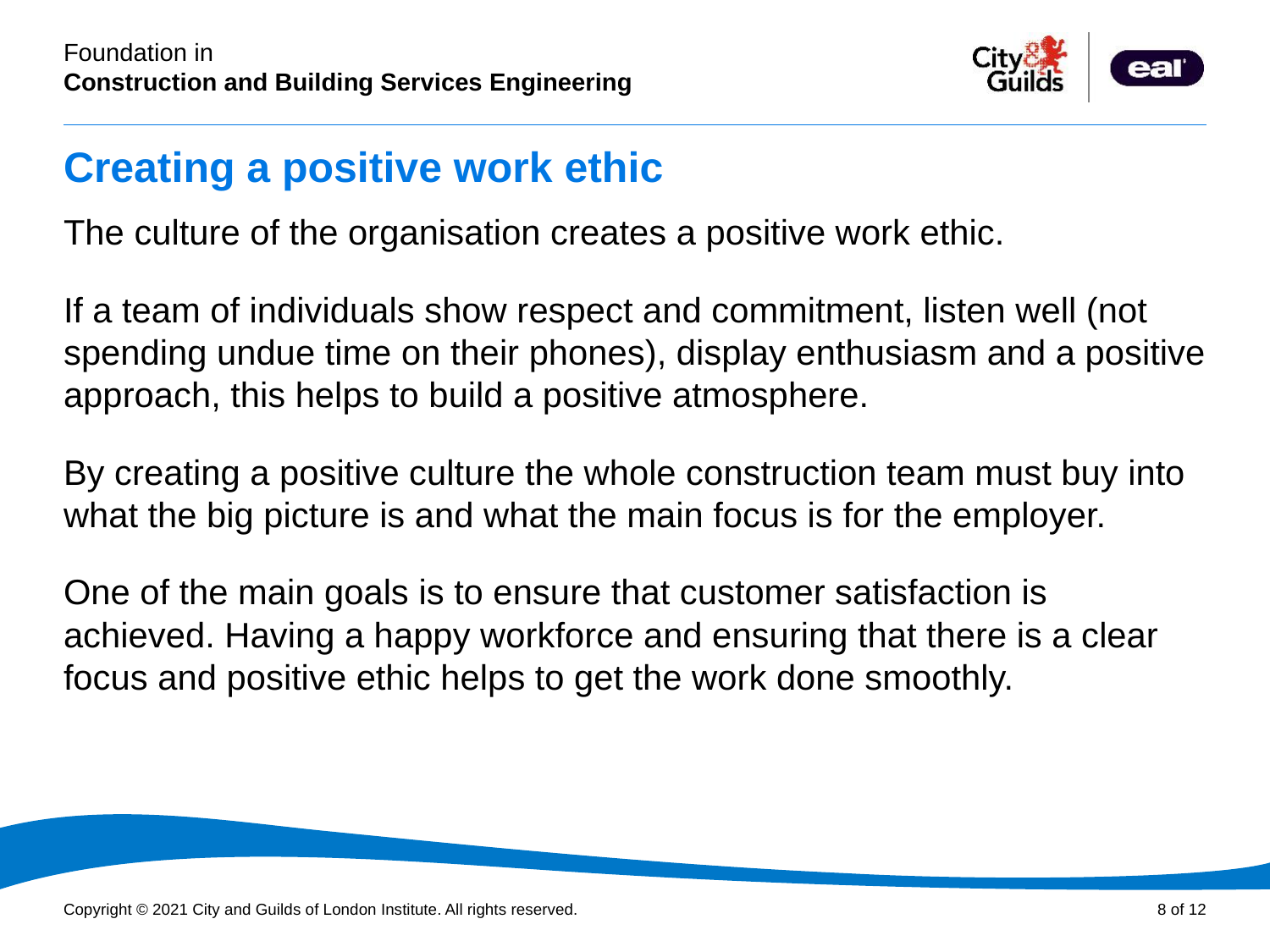

# Creating a positive work ethic
The culture of the organisation creates a positive work ethic.
If a team of individuals show respect and commitment, listen well (not spending undue time on their phones), display enthusiasm and a positive approach, this helps to build a positive atmosphere.
By creating a positive culture the whole construction team must buy into what the big picture is and what the main focus is for the employer.
One of the main goals is to ensure that customer satisfaction is achieved. Having a happy workforce and ensuring that there is a clear focus and positive ethic helps to get the work done smoothly.